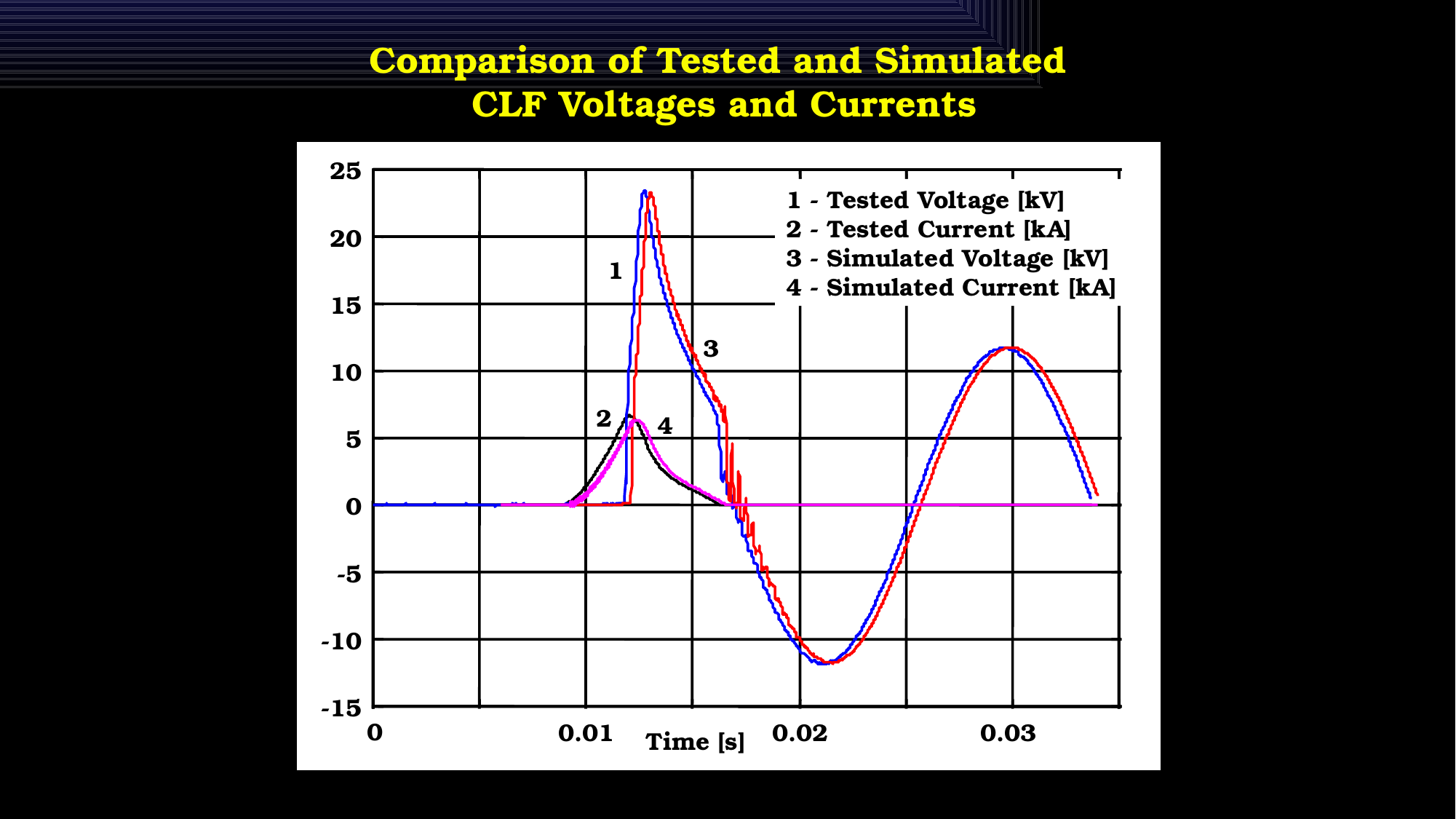

Comparison of Tested and Simulated
CLF Voltages and Currents

25
20
15
10
5
0
-5
-10
-15

1 - Tested Voltage [kV]
2 - Tested Current [kA]
3 - Simulated Voltage [kV]
4 - Simulated Current [kA]

1

3

2
4

0
0.01
0.02
0.03
Time [s]